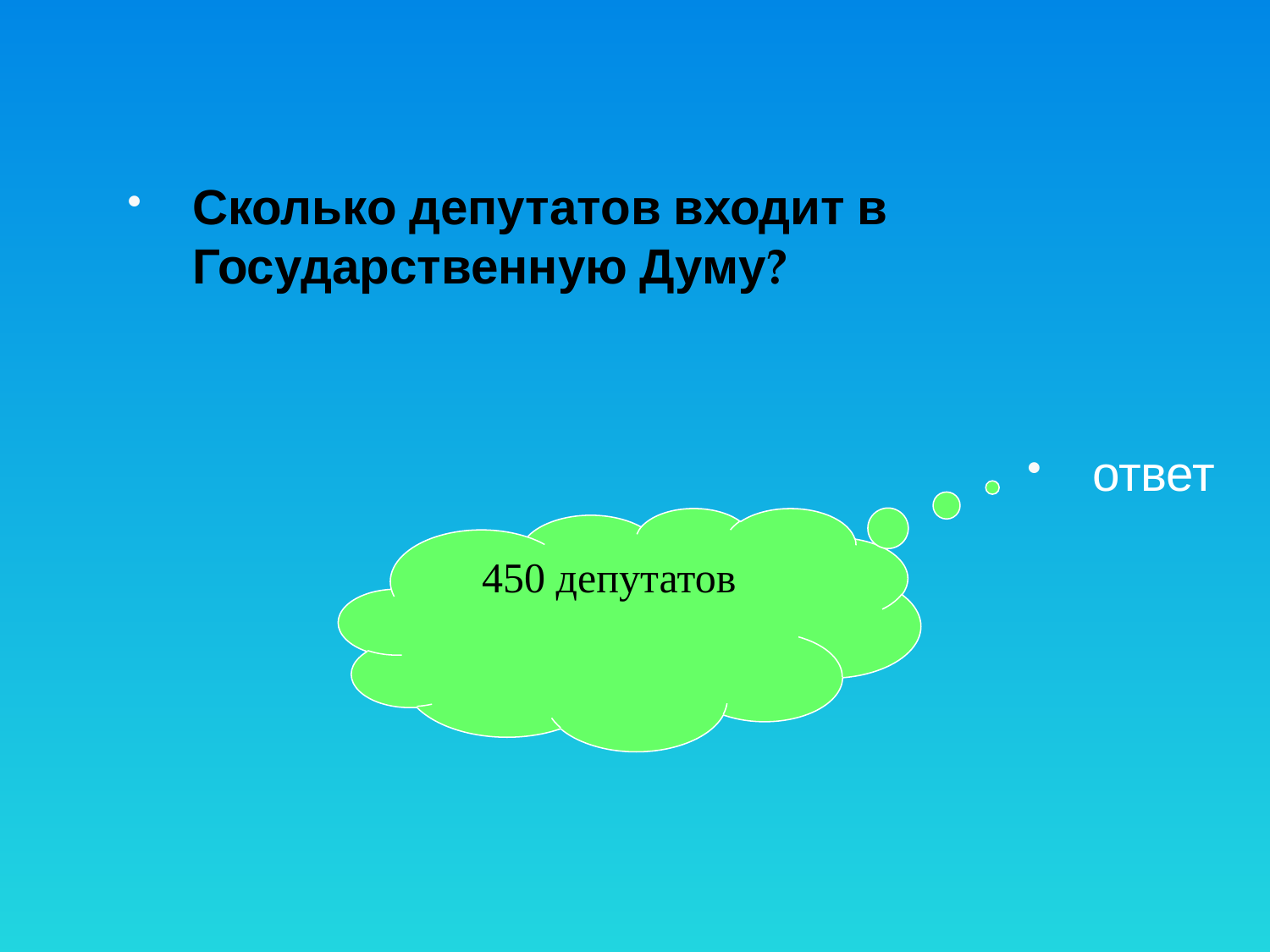

Сколько депутатов входит в Государственную Думу?

ответ
450 депутатов